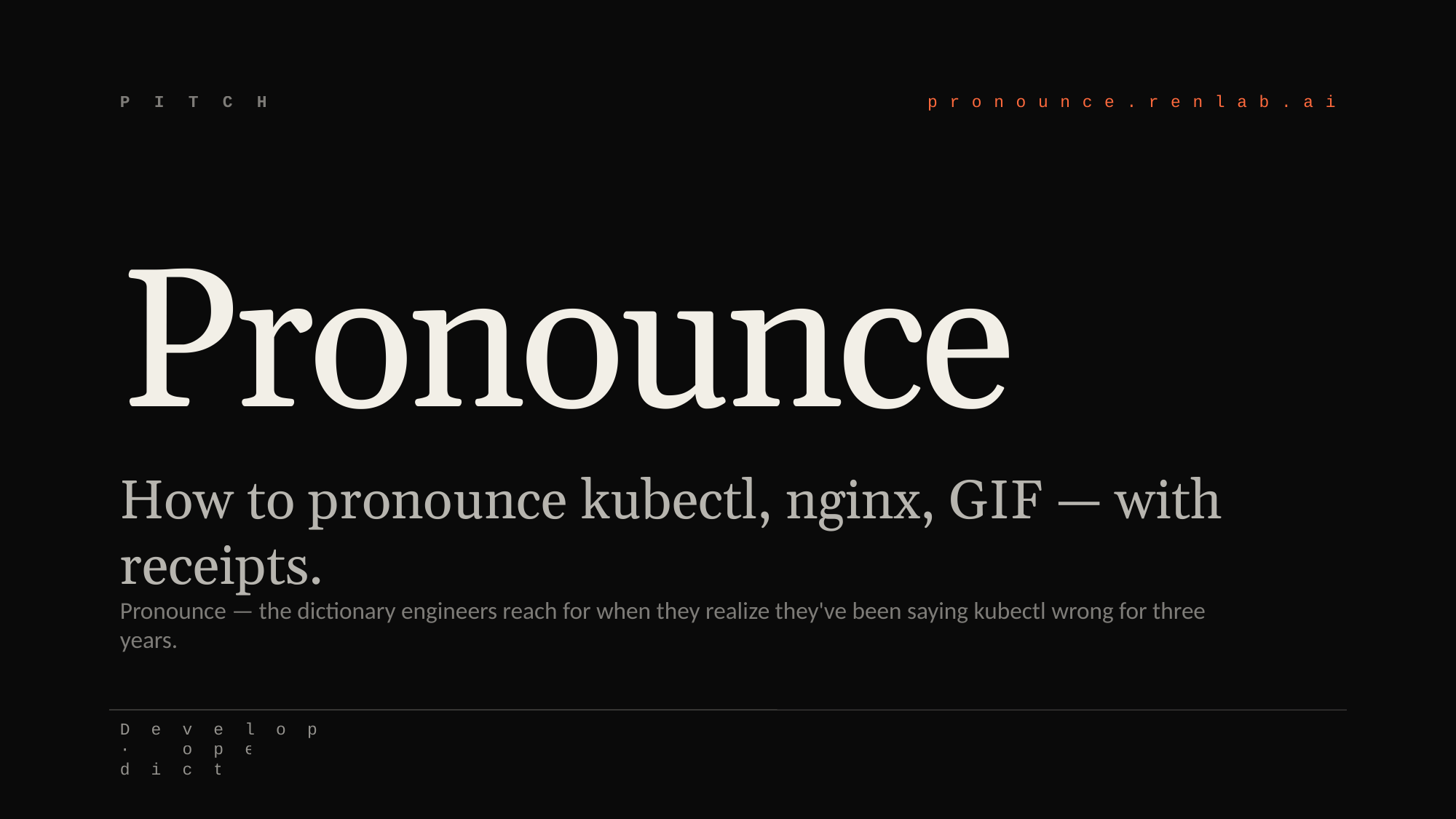

PITCH DECK · 2026
pronounce.renlab.ai
Pronounce
How to pronounce kubectl, nginx, GIF — with receipts.
Pronounce — the dictionary engineers reach for when they realize they've been saying kubectl wrong for three years.

Developer tool · CLI · open-source dictionary